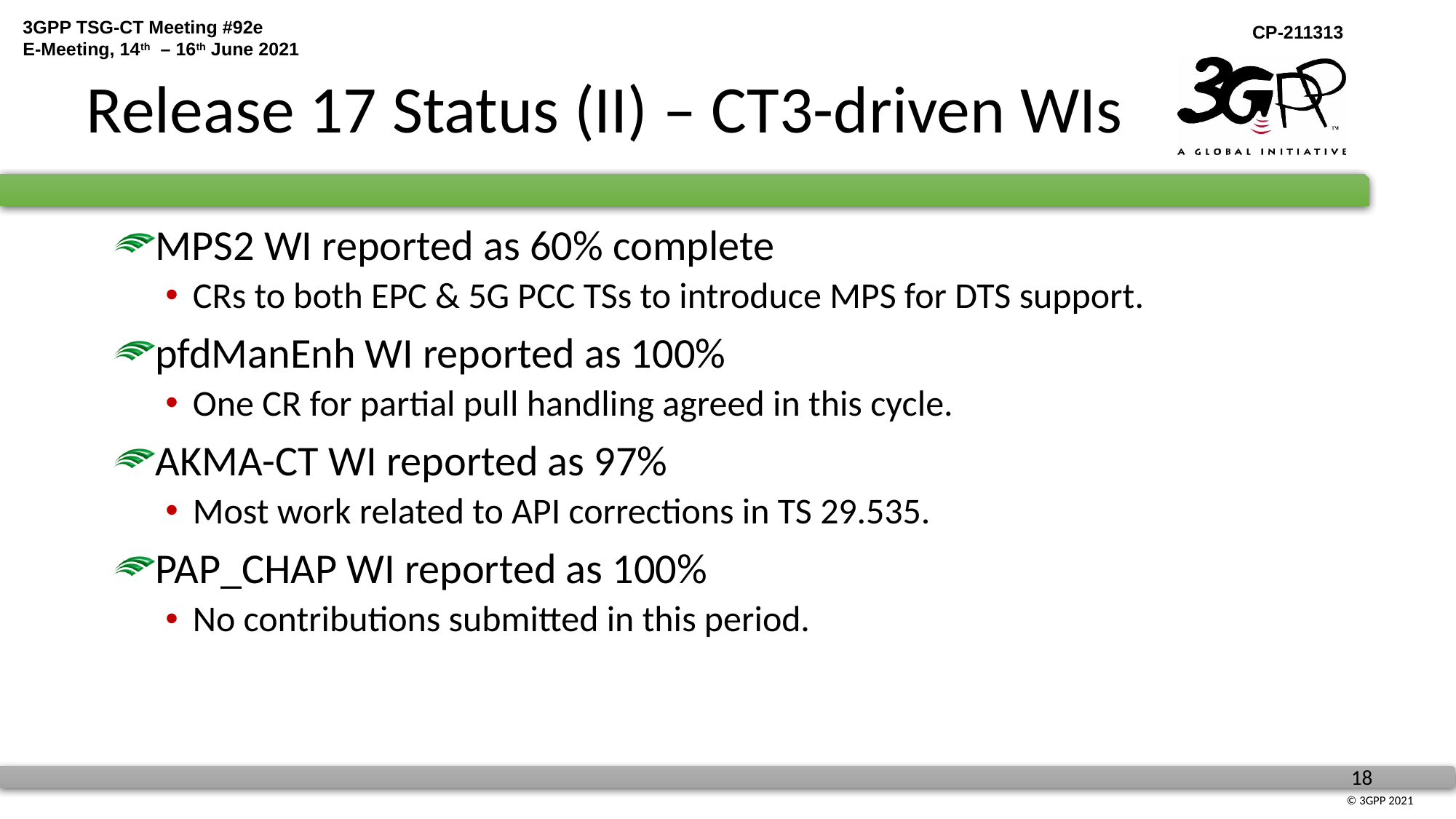

# Release 17 Status (II) – CT3-driven WIs
MPS2 WI reported as 60% complete
CRs to both EPC & 5G PCC TSs to introduce MPS for DTS support.
pfdManEnh WI reported as 100%
One CR for partial pull handling agreed in this cycle.
AKMA-CT WI reported as 97%
Most work related to API corrections in TS 29.535.
PAP_CHAP WI reported as 100%
No contributions submitted in this period.